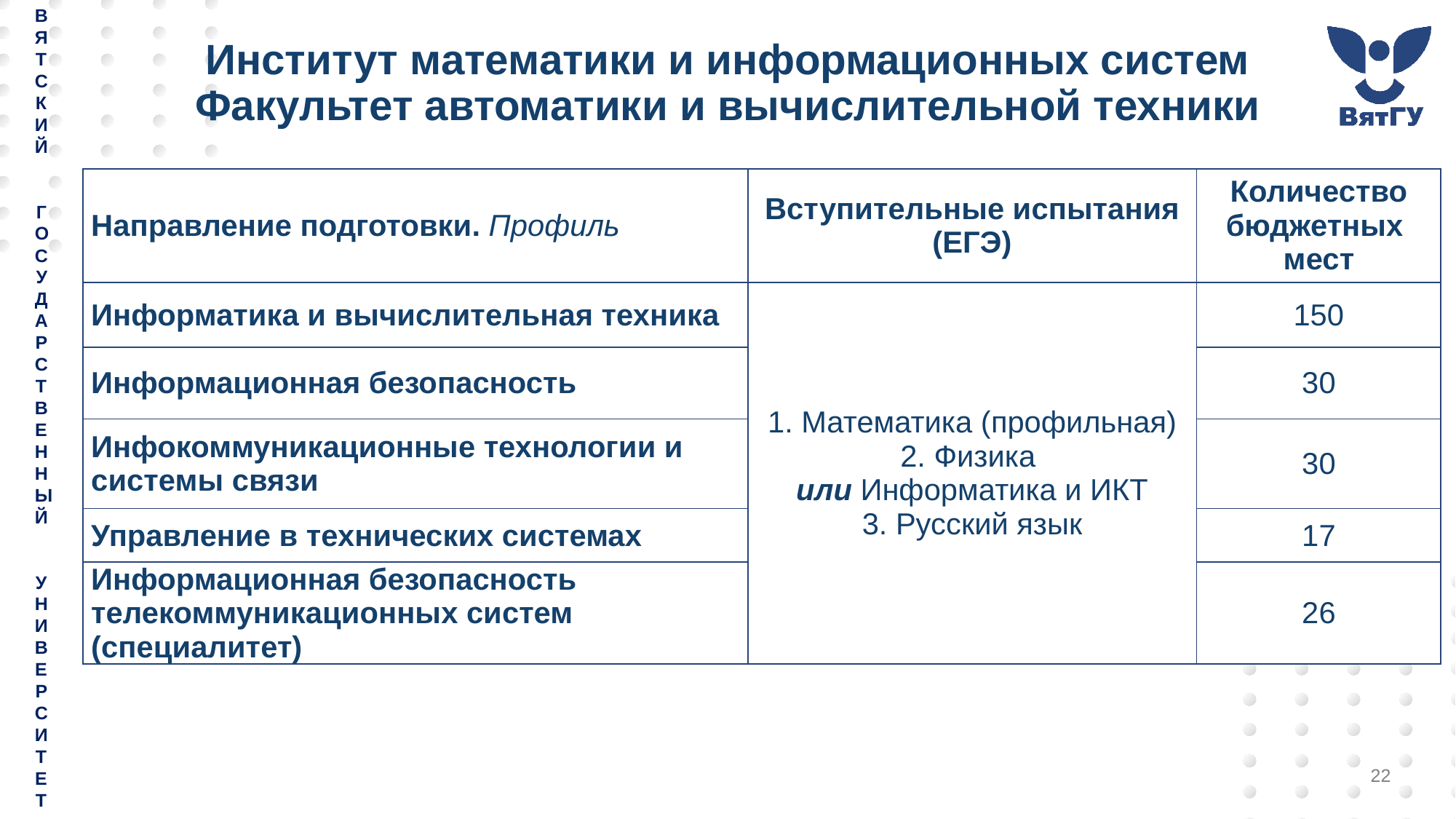

# Институт математики и информационных систем Факультет автоматики и вычислительной техники
| Направление подготовки. Профиль | Вступительные испытания (ЕГЭ) | Количество бюджетных мест |
| --- | --- | --- |
| Информатика и вычислительная техника | 1. Математика (профильная) 2. Физика или Информатика и ИКТ 3. Русский язык | 150 |
| Информационная безопасность |  | 30 |
| Инфокоммуникационные технологии и системы связи |  | 30 |
| Управление в технических системах |  | 17 |
| Информационная безопасность телекоммуникационных систем (специалитет) |  | 26 |
22